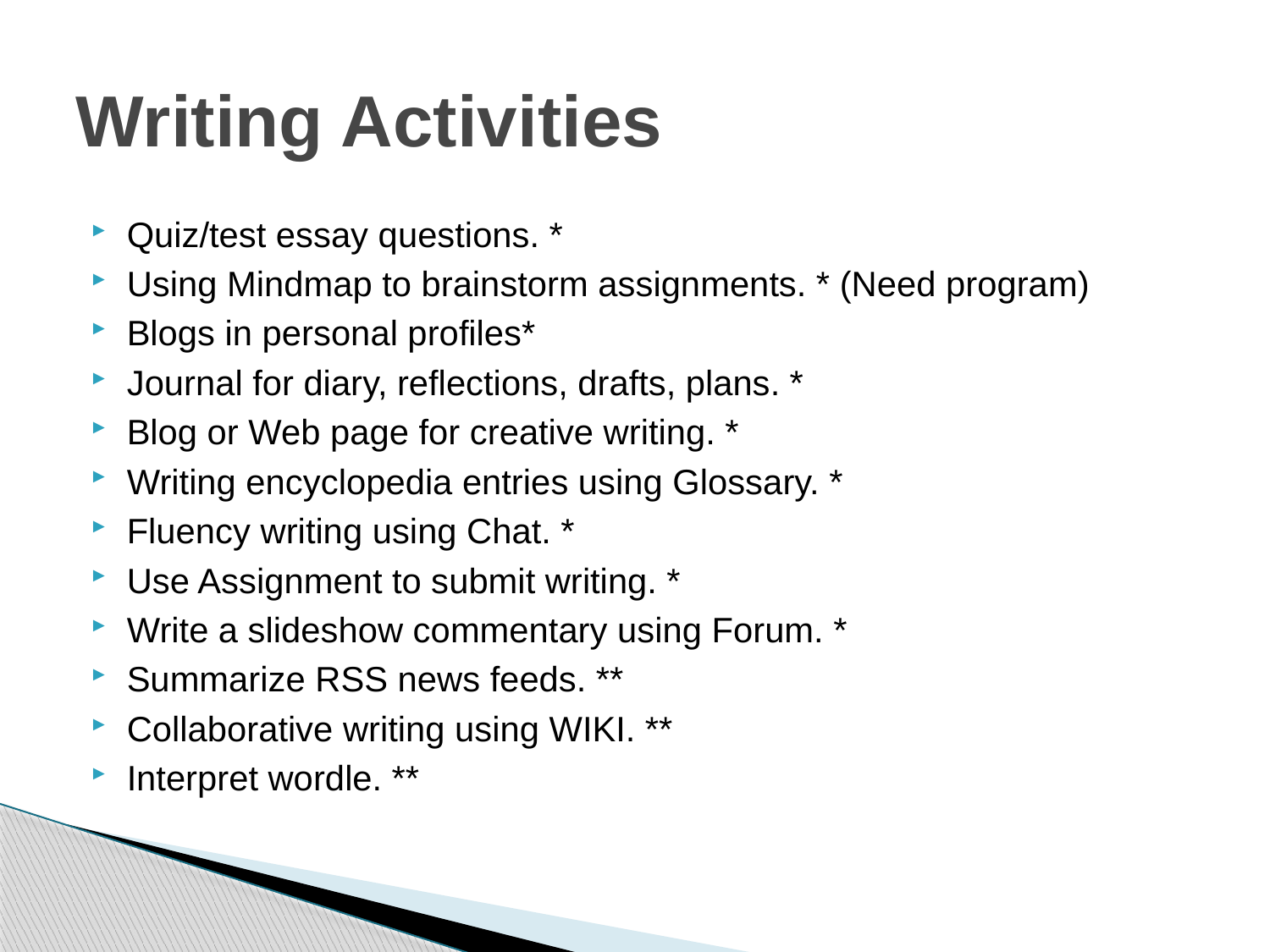

# Writing Activities
Quiz/test essay questions. *
Using Mindmap to brainstorm assignments. * (Need program)
Blogs in personal profiles*
Journal for diary, reflections, drafts, plans. *
Blog or Web page for creative writing. *
Writing encyclopedia entries using Glossary. *
Fluency writing using Chat. *
Use Assignment to submit writing. *
Write a slideshow commentary using Forum. *
Summarize RSS news feeds. **
Collaborative writing using WIKI. **
Interpret wordle. **